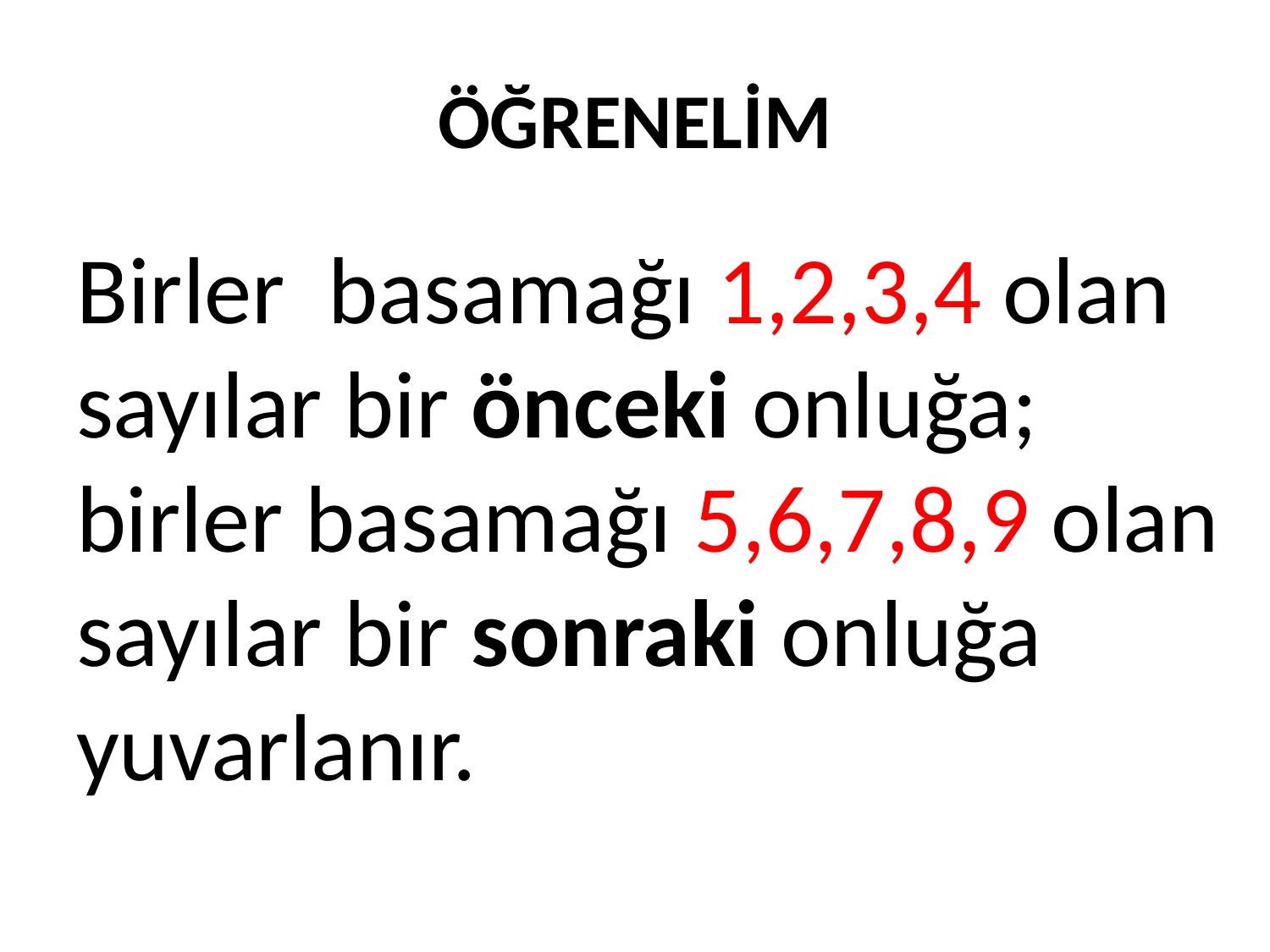

# ÖĞRENELİM
Birler  basamağı 1,2,3,4 olan sayılar bir önceki onluğa; birler basamağı 5,6,7,8,9 olan sayılar bir sonraki onluğa yuvarlanır.